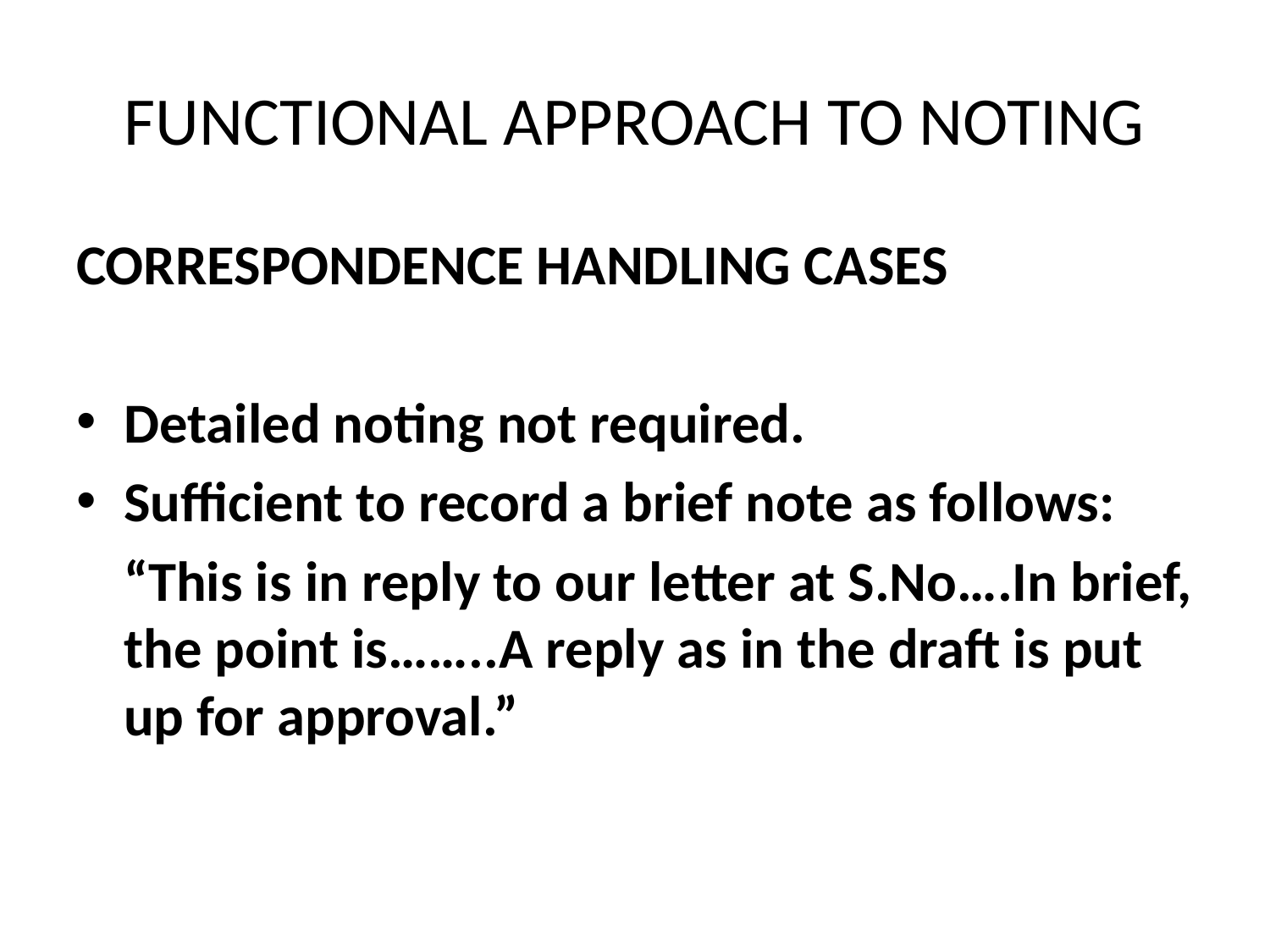

# FUNCTIONAL APPROACH TO NOTING
CORRESPONDENCE HANDLING CASES

Detailed noting not required.
Sufficient to record a brief note as follows:
	“This is in reply to our letter at S.No….In brief, the point is……..A reply as in the draft is put up for approval.”